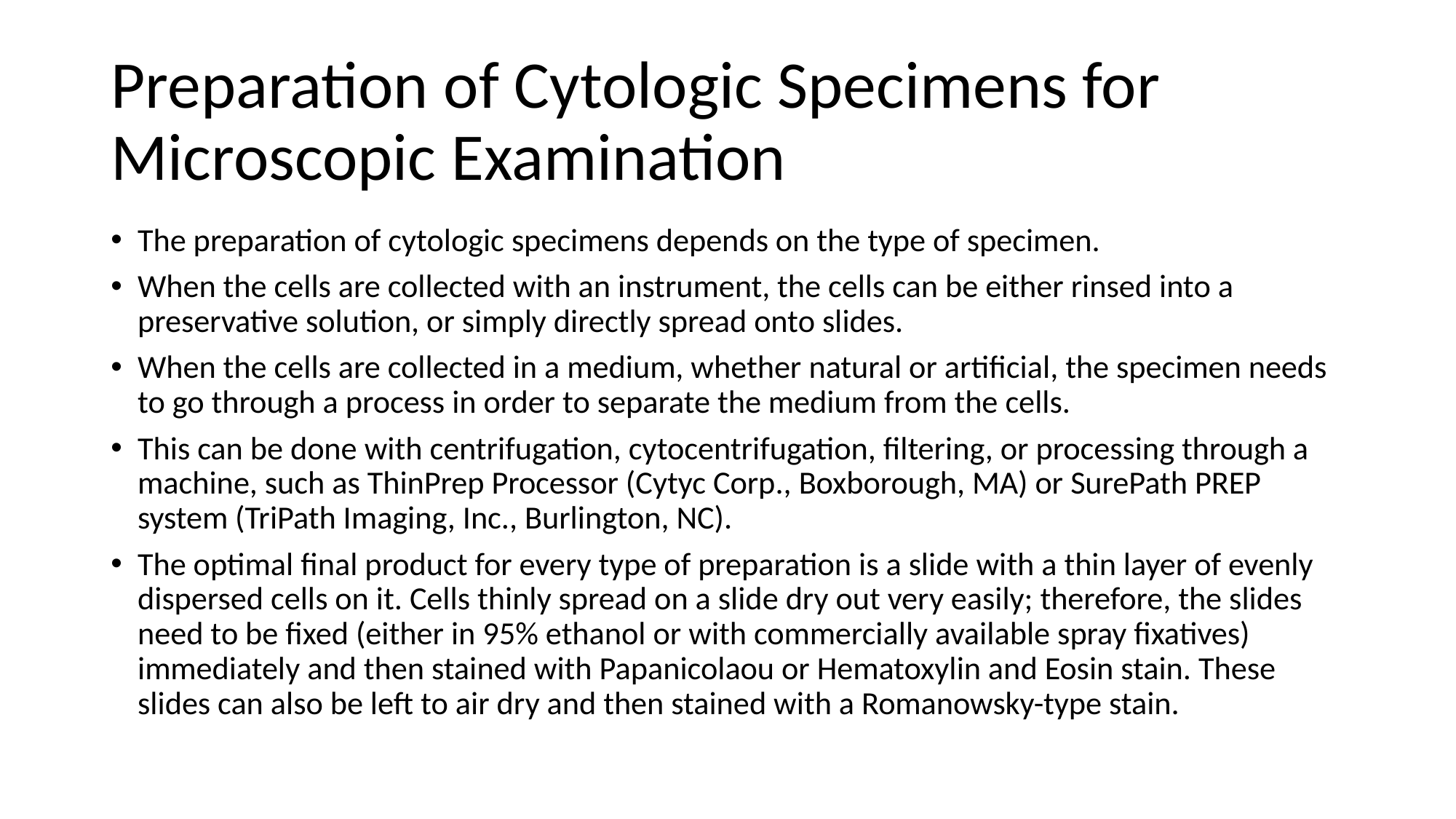

# Preparation of Cytologic Specimens for Microscopic Examination
The preparation of cytologic specimens depends on the type of specimen.
When the cells are collected with an instrument, the cells can be either rinsed into a preservative solution, or simply directly spread onto slides.
When the cells are collected in a medium, whether natural or artificial, the specimen needs to go through a process in order to separate the medium from the cells.
This can be done with centrifugation, cytocentrifugation, filtering, or processing through a machine, such as ThinPrep Processor (Cytyc Corp., Boxborough, MA) or SurePath PREP system (TriPath Imaging, Inc., Burlington, NC).
The optimal final product for every type of preparation is a slide with a thin layer of evenly dispersed cells on it. Cells thinly spread on a slide dry out very easily; therefore, the slides need to be fixed (either in 95% ethanol or with commercially available spray fixatives) immediately and then stained with Papanicolaou or Hematoxylin and Eosin stain. These slides can also be left to air dry and then stained with a Romanowsky-type stain.